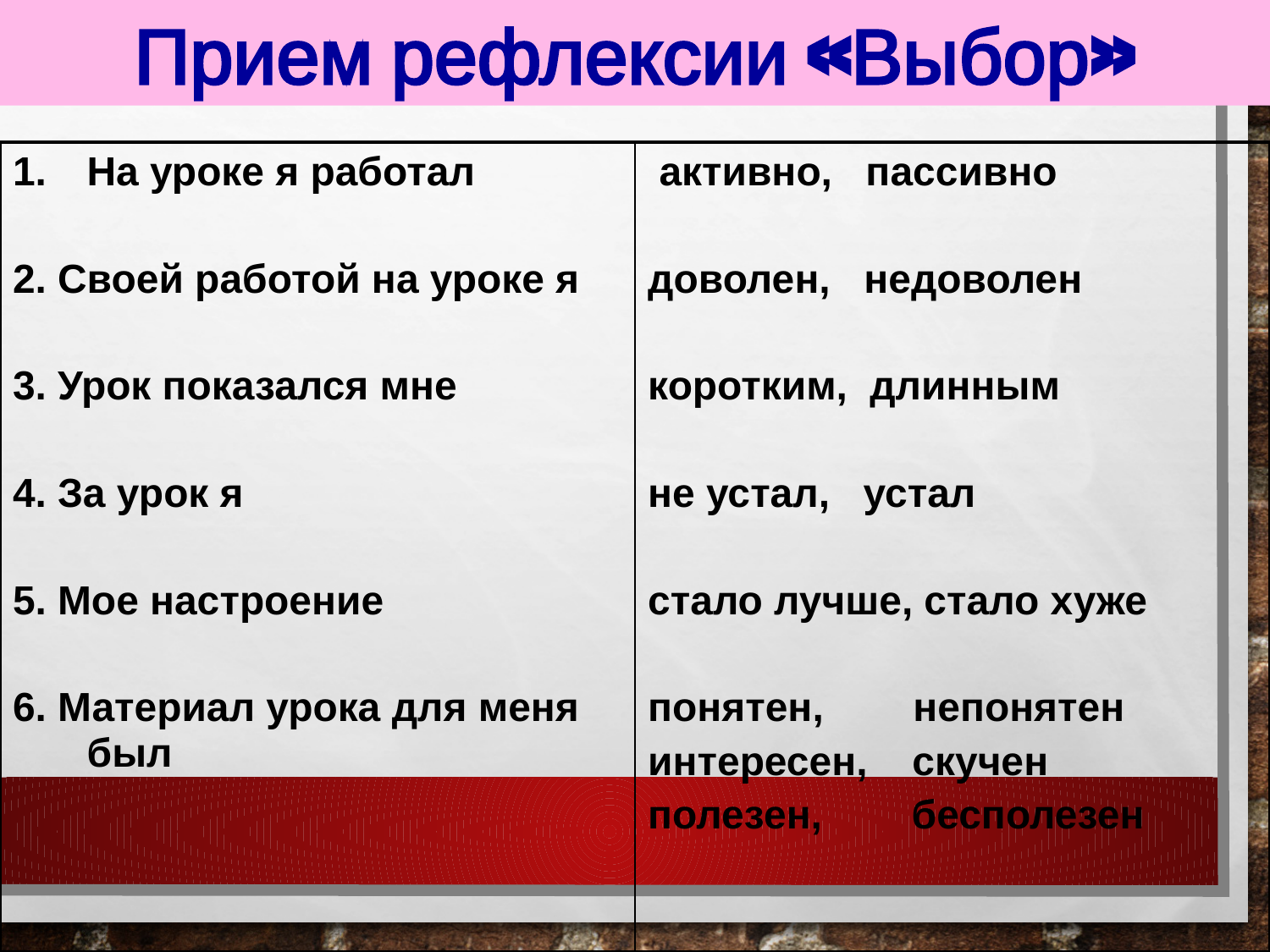

Прием рефлексии «Выбор»

| На уроке я работал 2. Своей работой на уроке я 3. Урок показался мне 4. За урок я 5. Мое настроение 6. Материал урока для меня был | активно, пассивно доволен, недоволен коротким, длинным не устал, устал стало лучше, стало хуже понятен, непонятен интересен, скучен полезен, бесполезен |
| --- | --- |